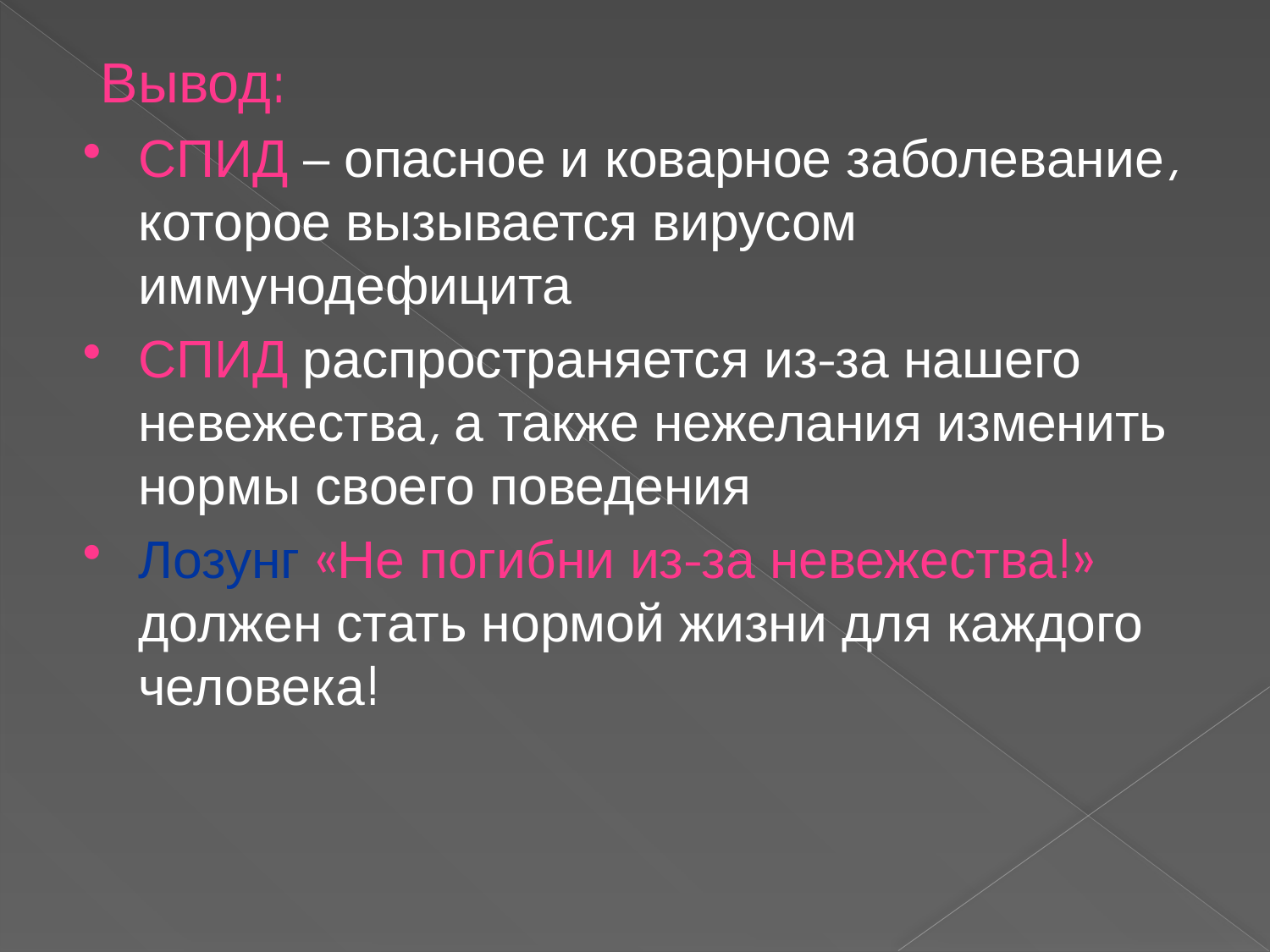

Вывод:
СПИД – опасное и коварное заболевание, которое вызывается вирусом иммунодефицита
СПИД распространяется из-за нашего невежества, а также нежелания изменить нормы своего поведения
Лозунг «Не погибни из-за невежества!» должен стать нормой жизни для каждого человека!